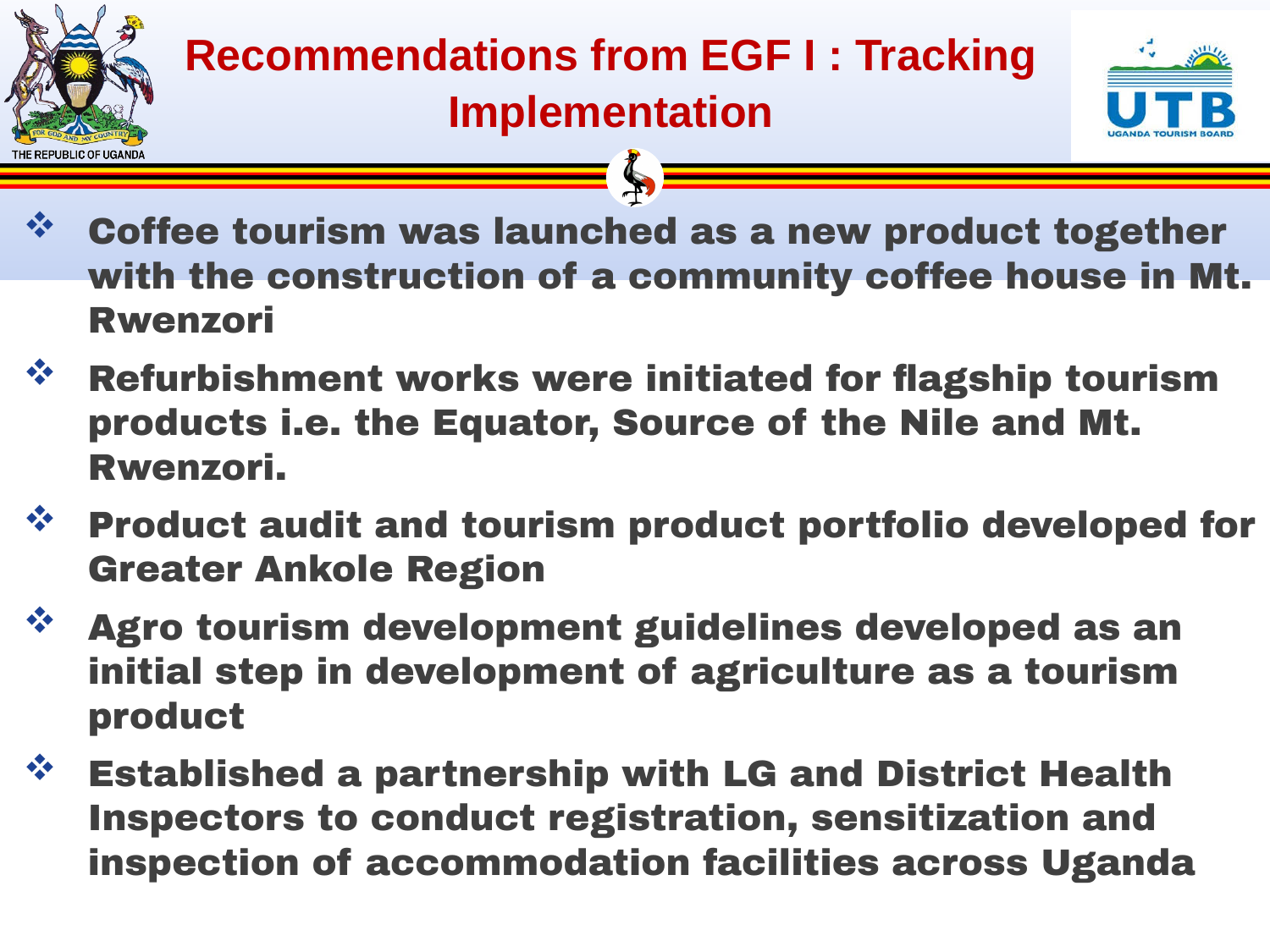

# Recommendations from EGF I : Tracking Implementation
Coffee tourism was launched as a new product together with the construction of a community coffee house in Mt. Rwenzori
Refurbishment works were initiated for flagship tourism products i.e. the Equator, Source of the Nile and Mt. Rwenzori.
Product audit and tourism product portfolio developed for Greater Ankole Region
Agro tourism development guidelines developed as an initial step in development of agriculture as a tourism product
Established a partnership with LG and District Health Inspectors to conduct registration, sensitization and inspection of accommodation facilities across Uganda